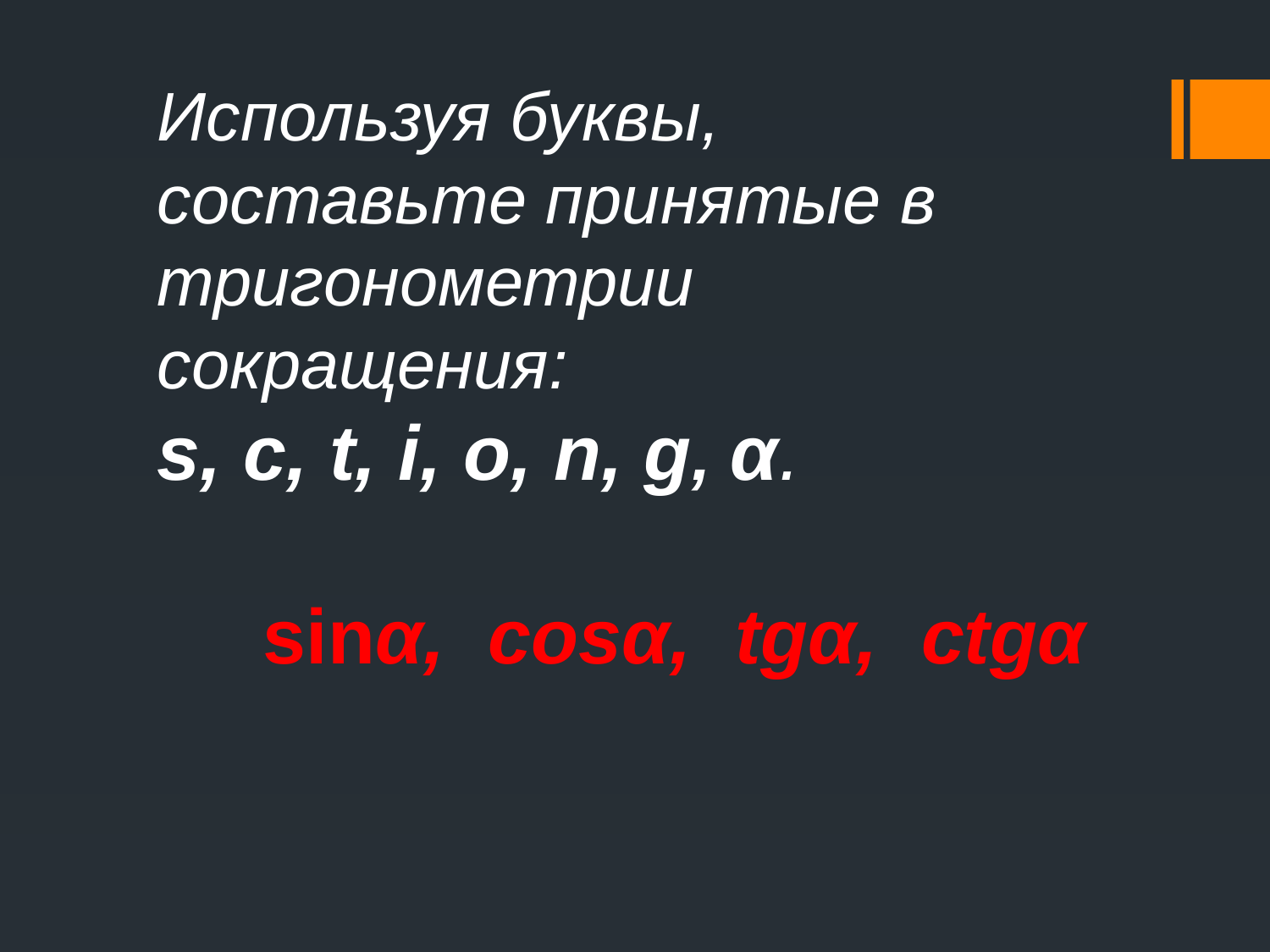

Используя буквы, составьте принятые в тригонометрии сокращения:
s, c, t, i, o, n, g, α.
sinα,  cosα,  tgα,  ctgα